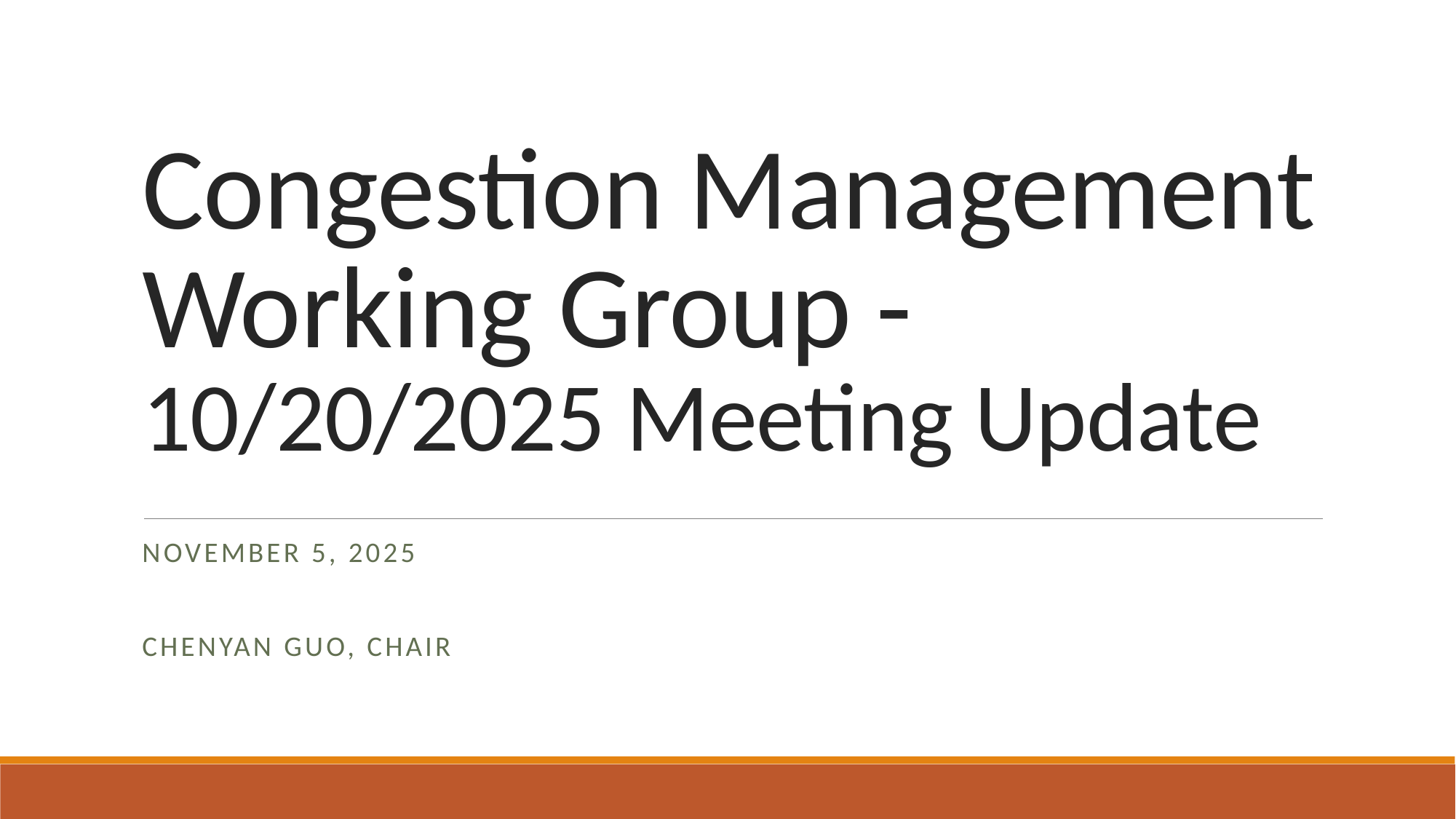

# Congestion Management Working Group - 10/20/2025 Meeting Update
November 5, 2025

chENYAN guO, chair